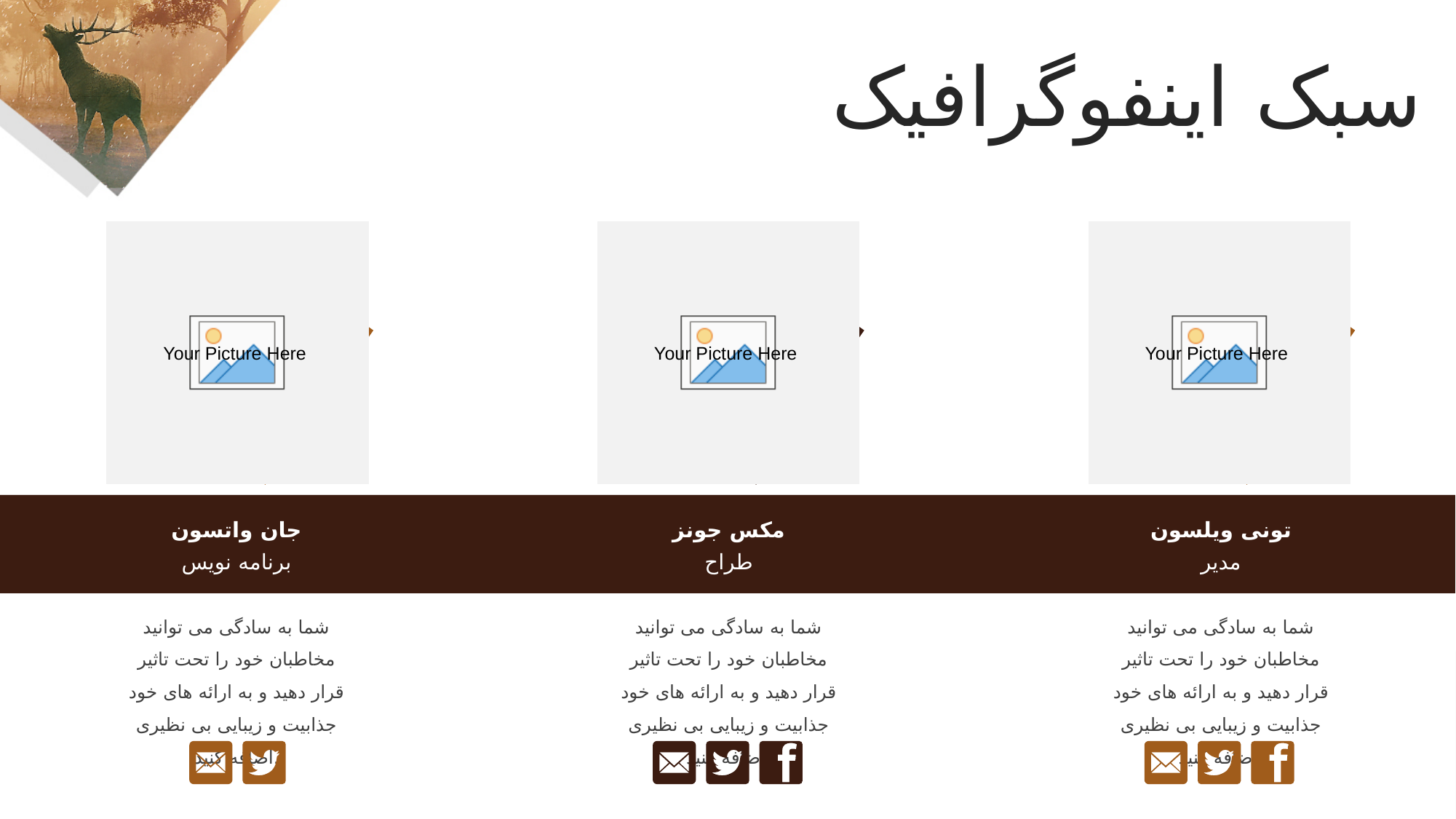

سبک اینفوگرافیک

جان واتسون
برنامه نویس
مکس جونز
طراح
تونی ویلسون
مدیر
شما به سادگی می توانید مخاطبان خود را تحت تاثیر قرار دهید و به ارائه های خود جذابیت و زیبایی بی نظیری اضافه کنید.
شما به سادگی می توانید مخاطبان خود را تحت تاثیر قرار دهید و به ارائه های خود جذابیت و زیبایی بی نظیری اضافه کنید.
شما به سادگی می توانید مخاطبان خود را تحت تاثیر قرار دهید و به ارائه های خود جذابیت و زیبایی بی نظیری اضافه کنید.